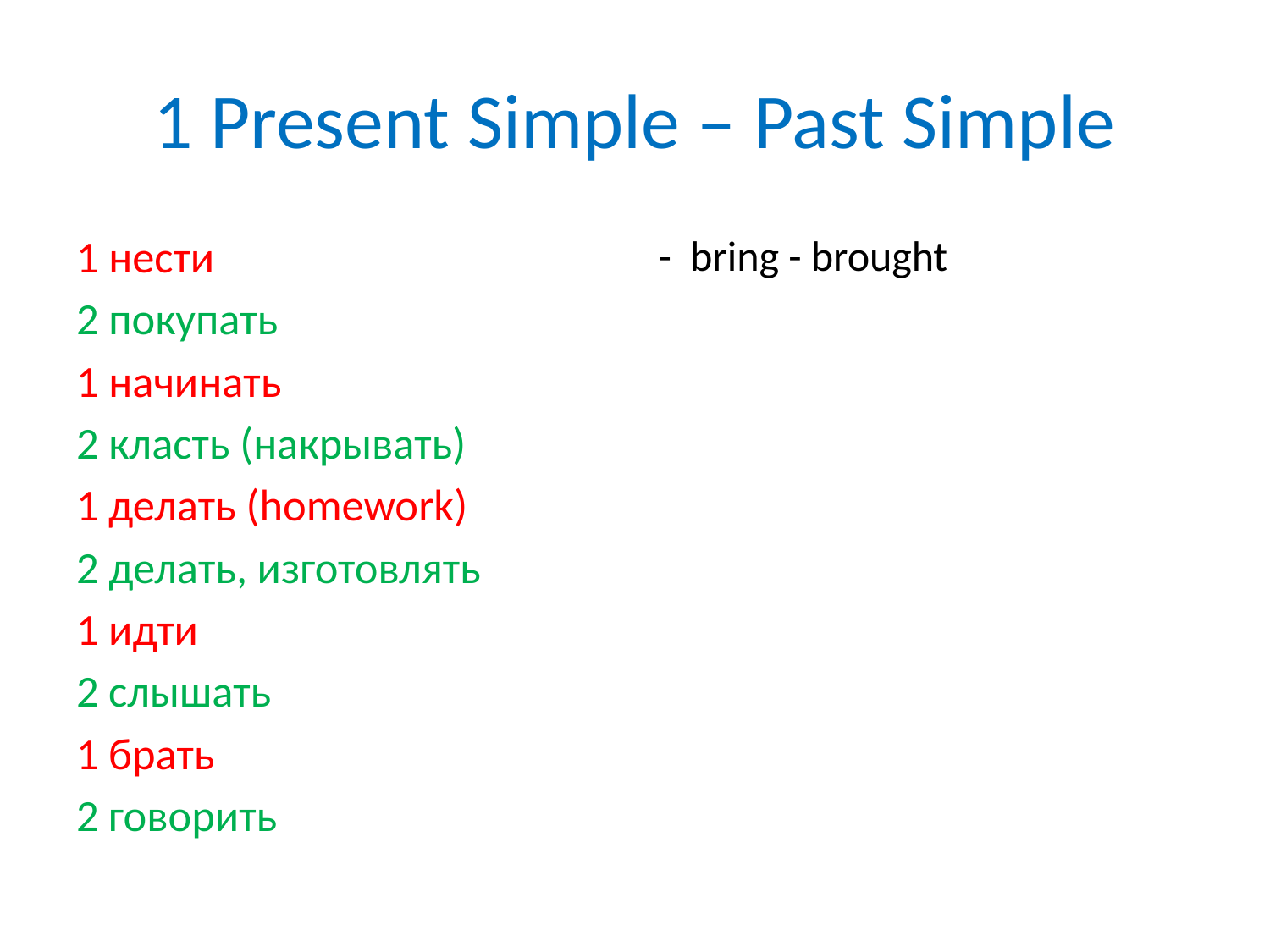

# 1 Present Simple – Past Simple
1 нести
2 покупать
1 начинать
2 класть (накрывать)
1 делать (homework)
2 делать, изготовлять
1 идти
2 слышать
1 брать
2 говорить
-  bring - brought
-  buy - bought
- begin - began
- lay - laid
- do – did
- make - made
- go - went
- hear - heard
- take - took
- say - said